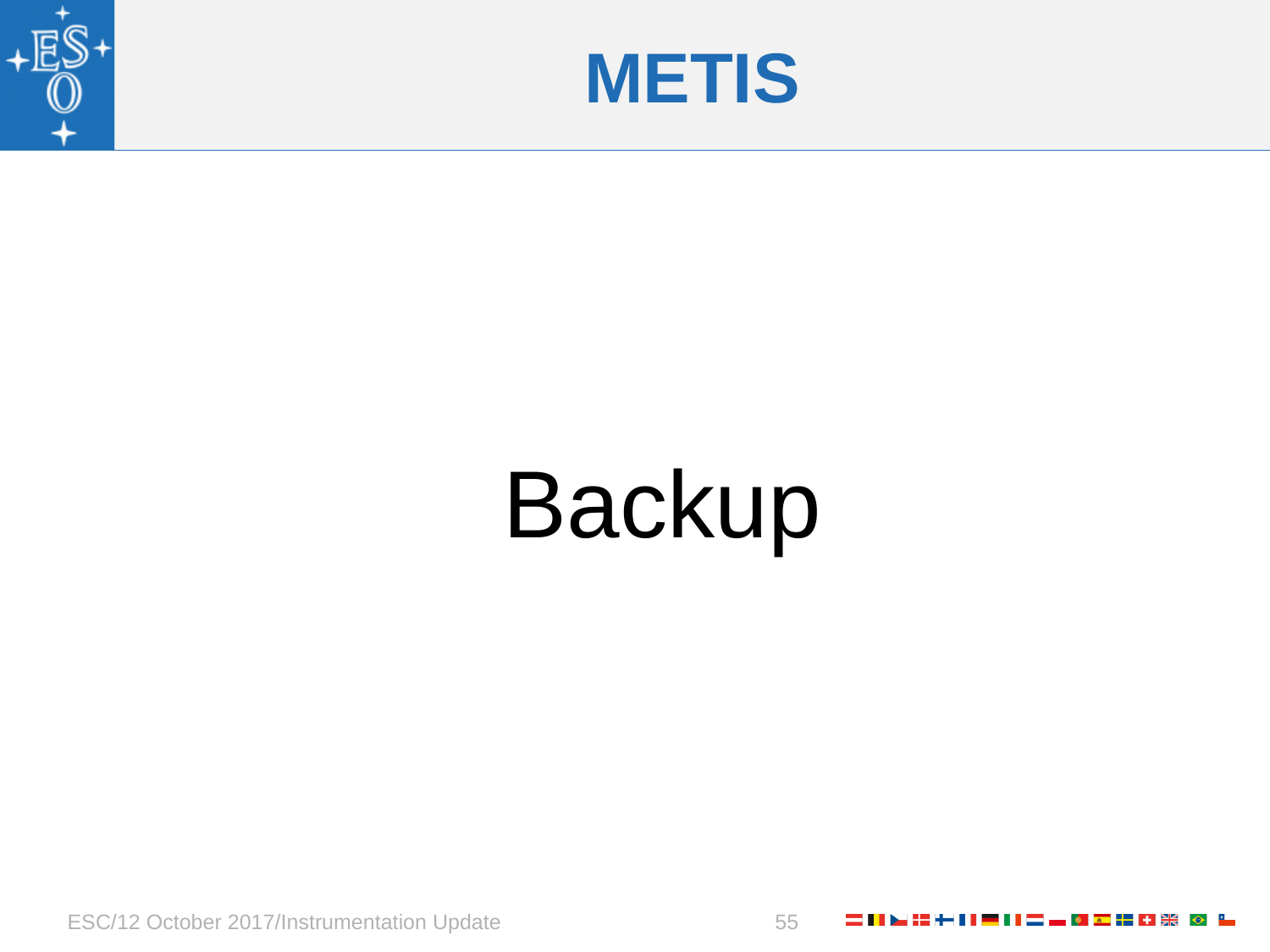

# METIS

Backup

ESC/12 October 2017/Instrumentation Update
55